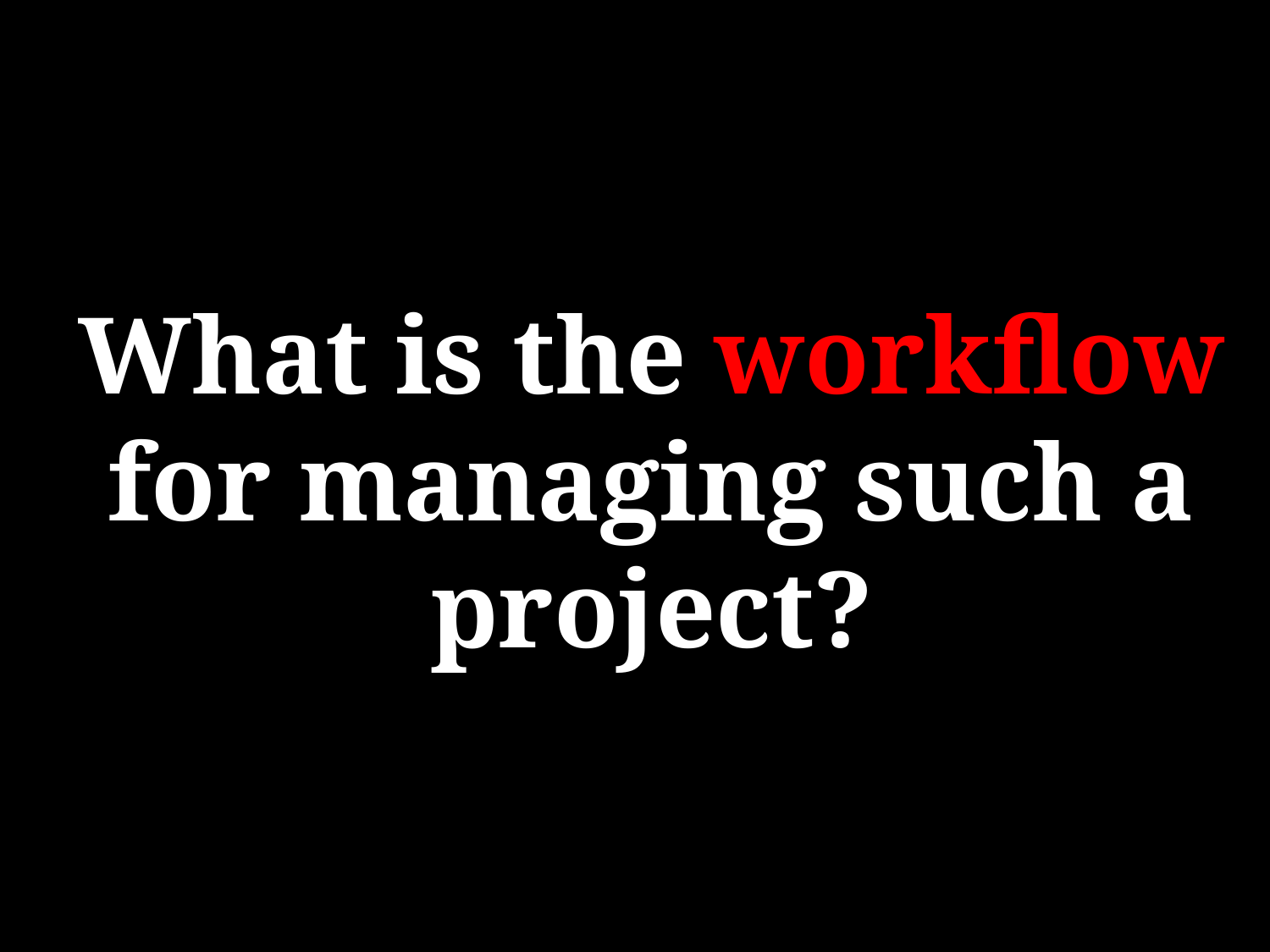

# What is the workflow for managing such a project?